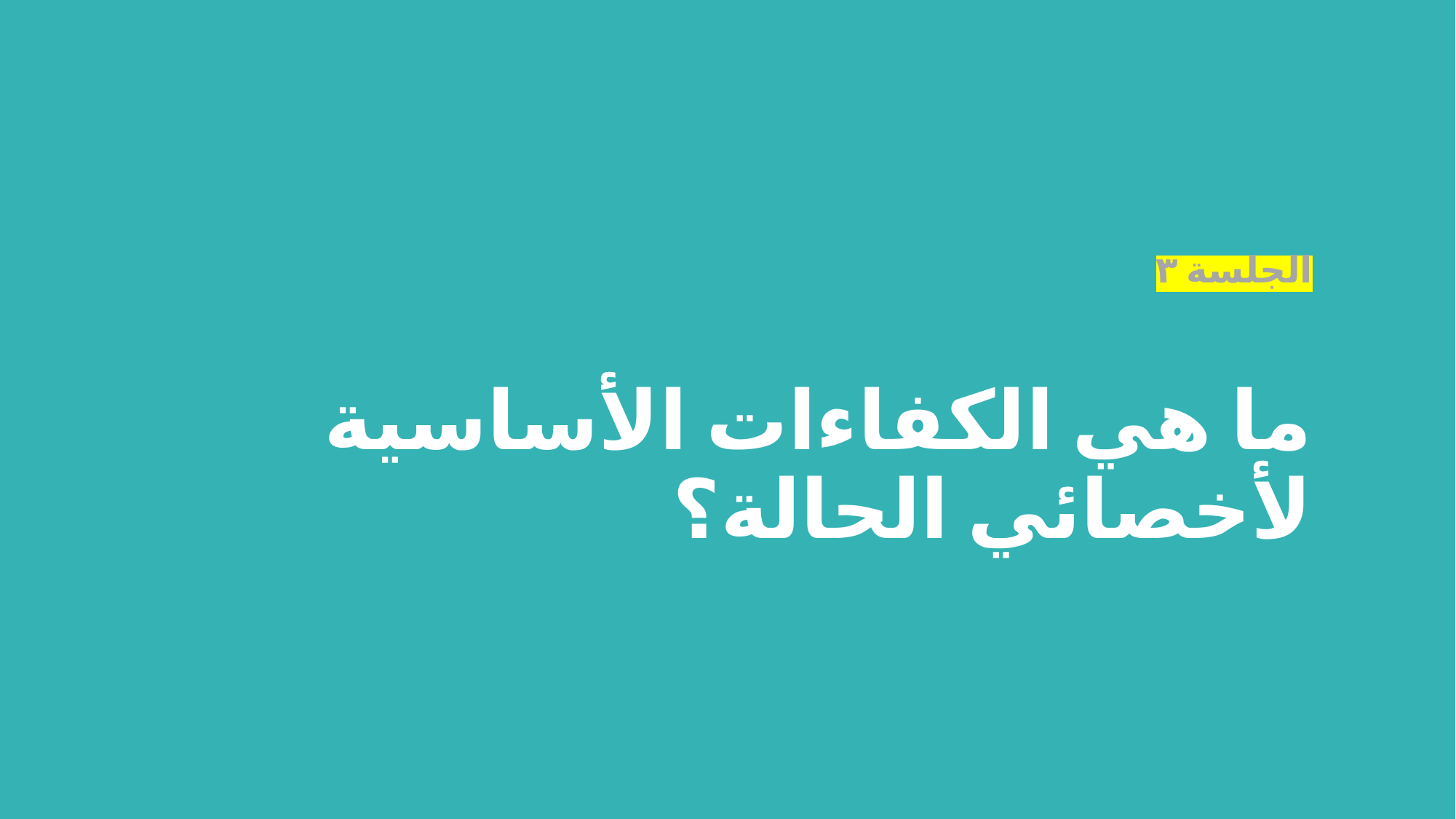

# الجلسة ٣ ما هي الكفاءات الأساسية لأخصائي الحالة؟